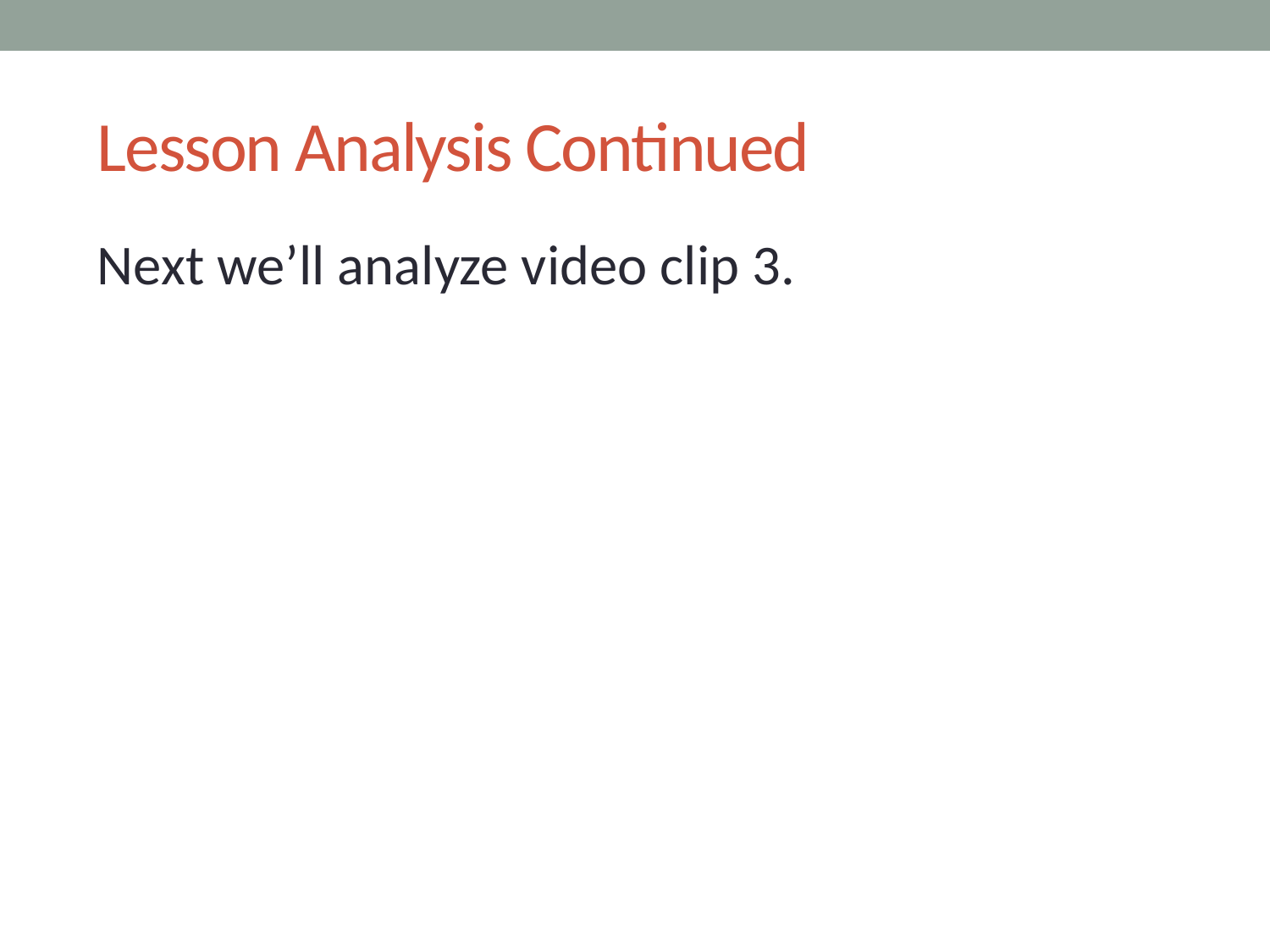

# Lesson Analysis Continued
Next we’ll analyze video clip 3.